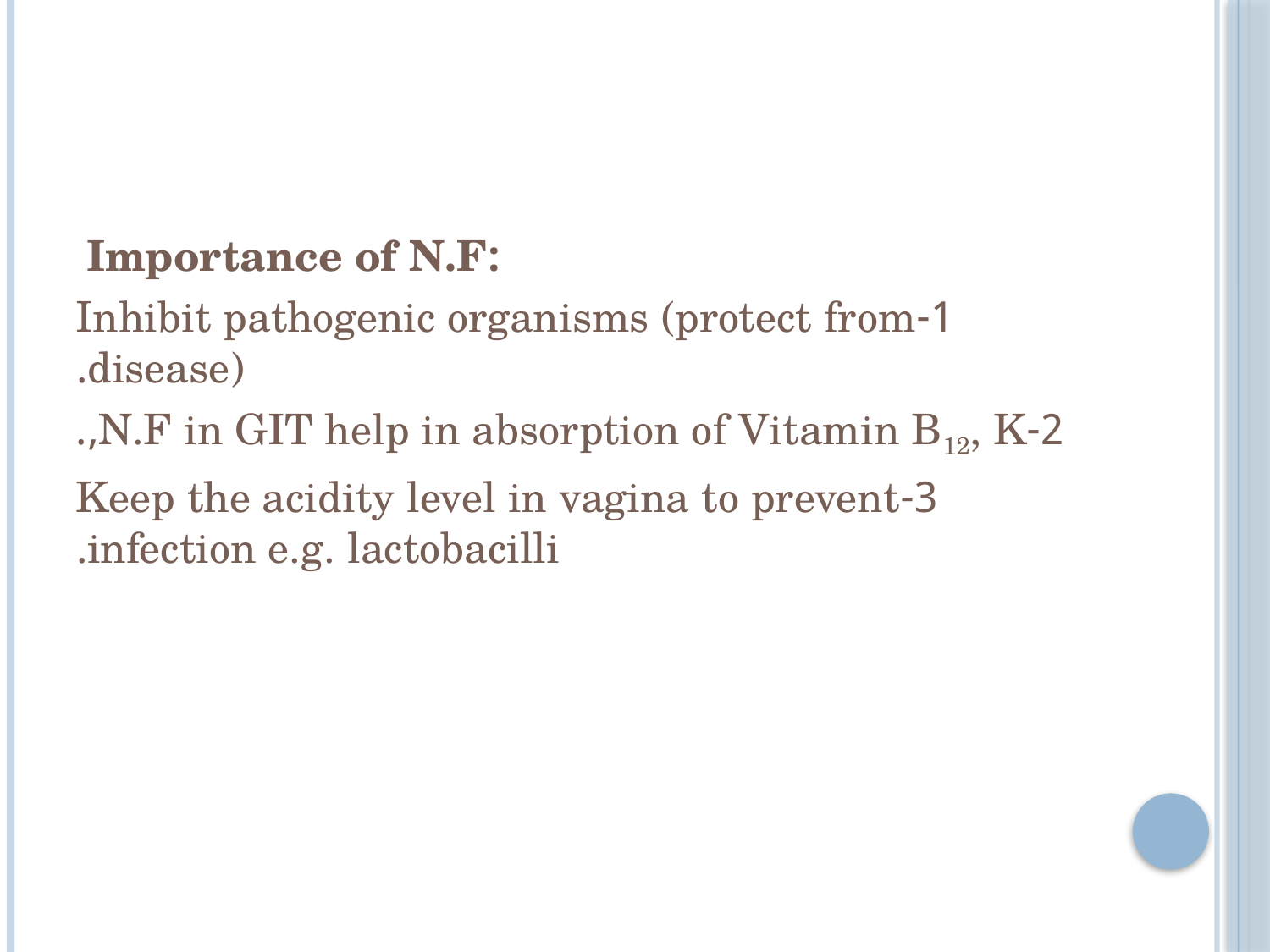

#
:Importance of N.F
1-Inhibit pathogenic organisms (protect from disease).
2-N.F in GIT help in absorption of Vitamin B12, K,.
3-Keep the acidity level in vagina to prevent infection e.g. lactobacilli.